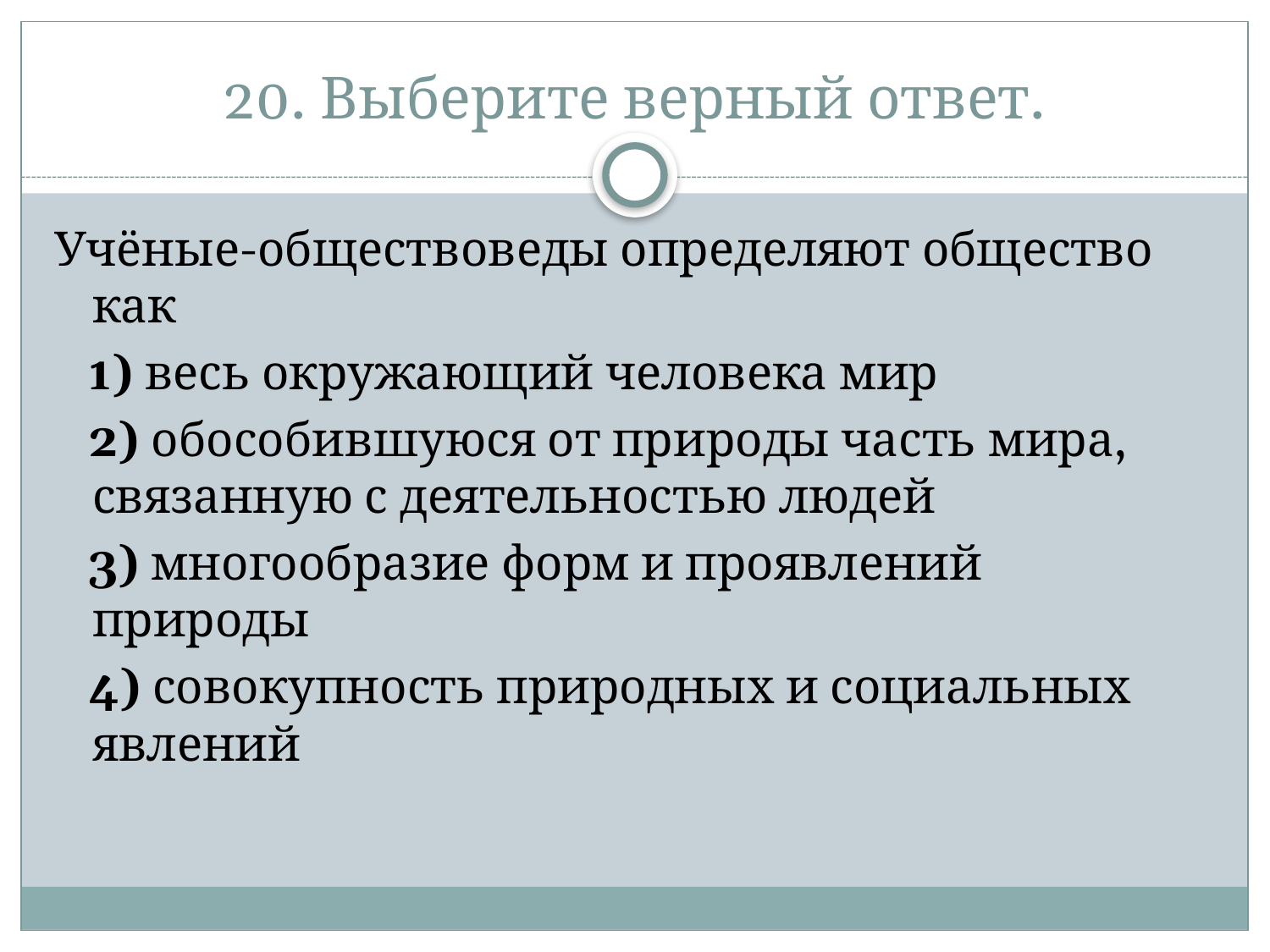

# 20. Выберите верный ответ.
Учёные-обществоведы определяют общество как
   1) весь окружающий человека мир
   2) обособившуюся от природы часть мира, связанную с деятельностью людей
   3) многообразие форм и проявлений природы
   4) совокупность природных и социальных явлений